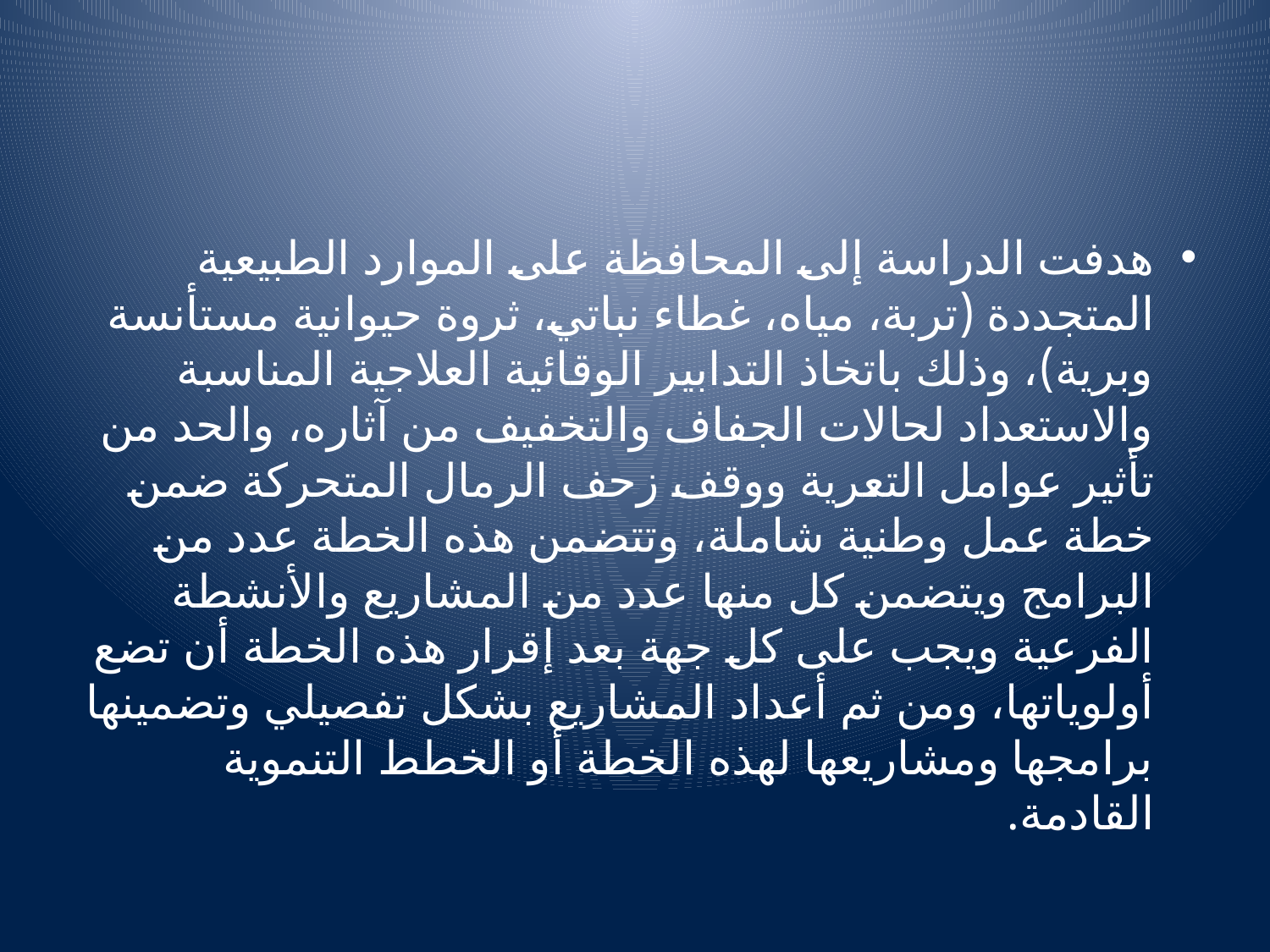

هدفت الدراسة إلى المحافظة على الموارد الطبيعية المتجددة (تربة، مياه، غطاء نباتي، ثروة حيوانية مستأنسة وبرية)، وذلك باتخاذ التدابير الوقائية العلاجية المناسبة والاستعداد لحالات الجفاف والتخفيف من آثاره، والحد من تأثير عوامل التعرية ووقف زحف الرمال المتحركة ضمن خطة عمل وطنية شاملة، وتتضمن هذه الخطة عدد من البرامج ويتضمن كل منها عدد من المشاريع والأنشطة الفرعية ويجب على كل جهة بعد إقرار هذه الخطة أن تضع أولوياتها، ومن ثم أعداد المشاريع بشكل تفصيلي وتضمينها برامجها ومشاريعها لهذه الخطة أو الخطط التنموية القادمة.